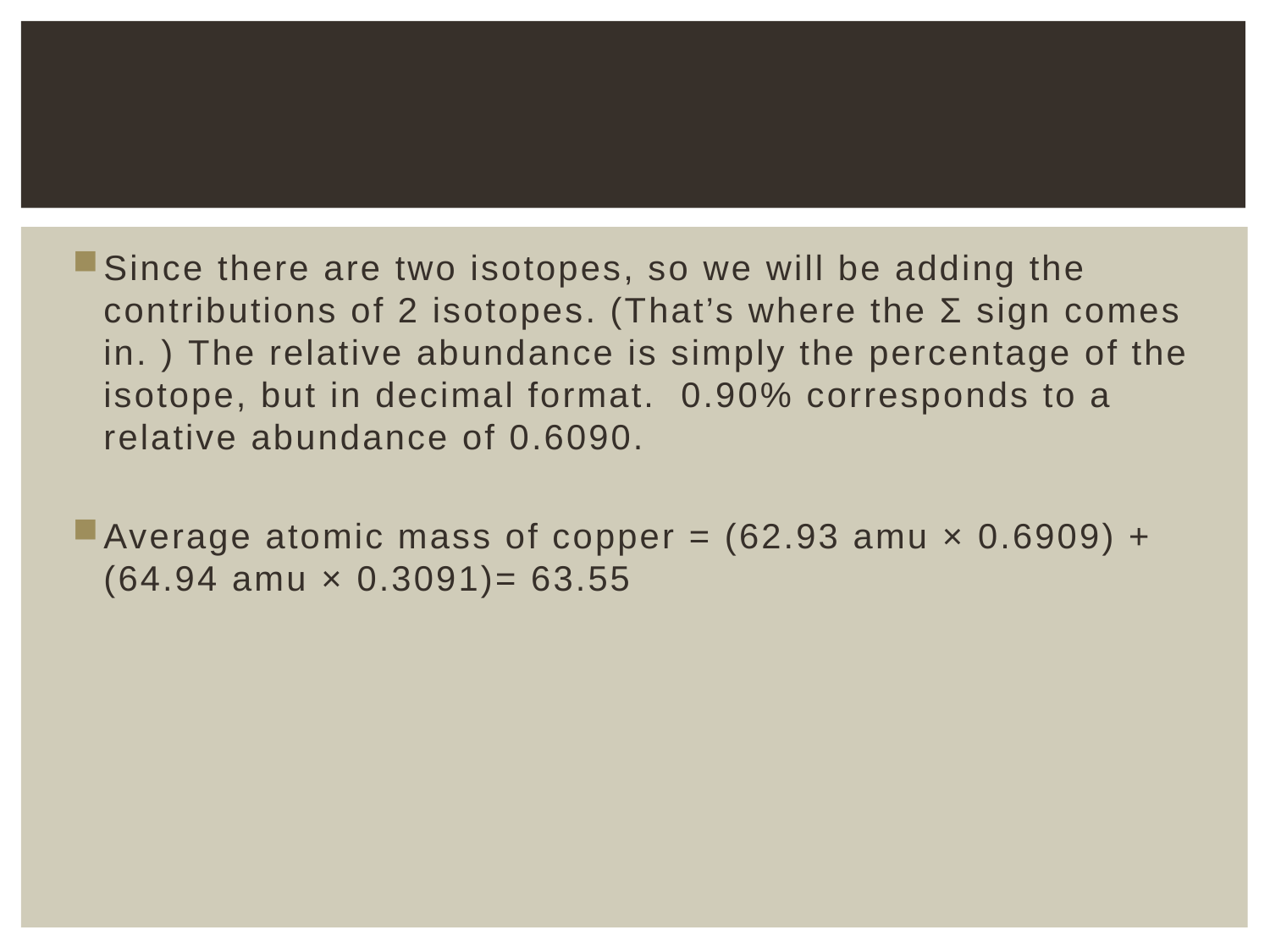

#
Since there are two isotopes, so we will be adding the contributions of 2 isotopes. (That’s where the Σ sign comes in. ) The relative abundance is simply the percentage of the isotope, but in decimal format.  0.90% corresponds to a relative abundance of 0.6090.

Average atomic mass of copper = (62.93 amu × 0.6909) + (64.94 amu × 0.3091)= 63.55